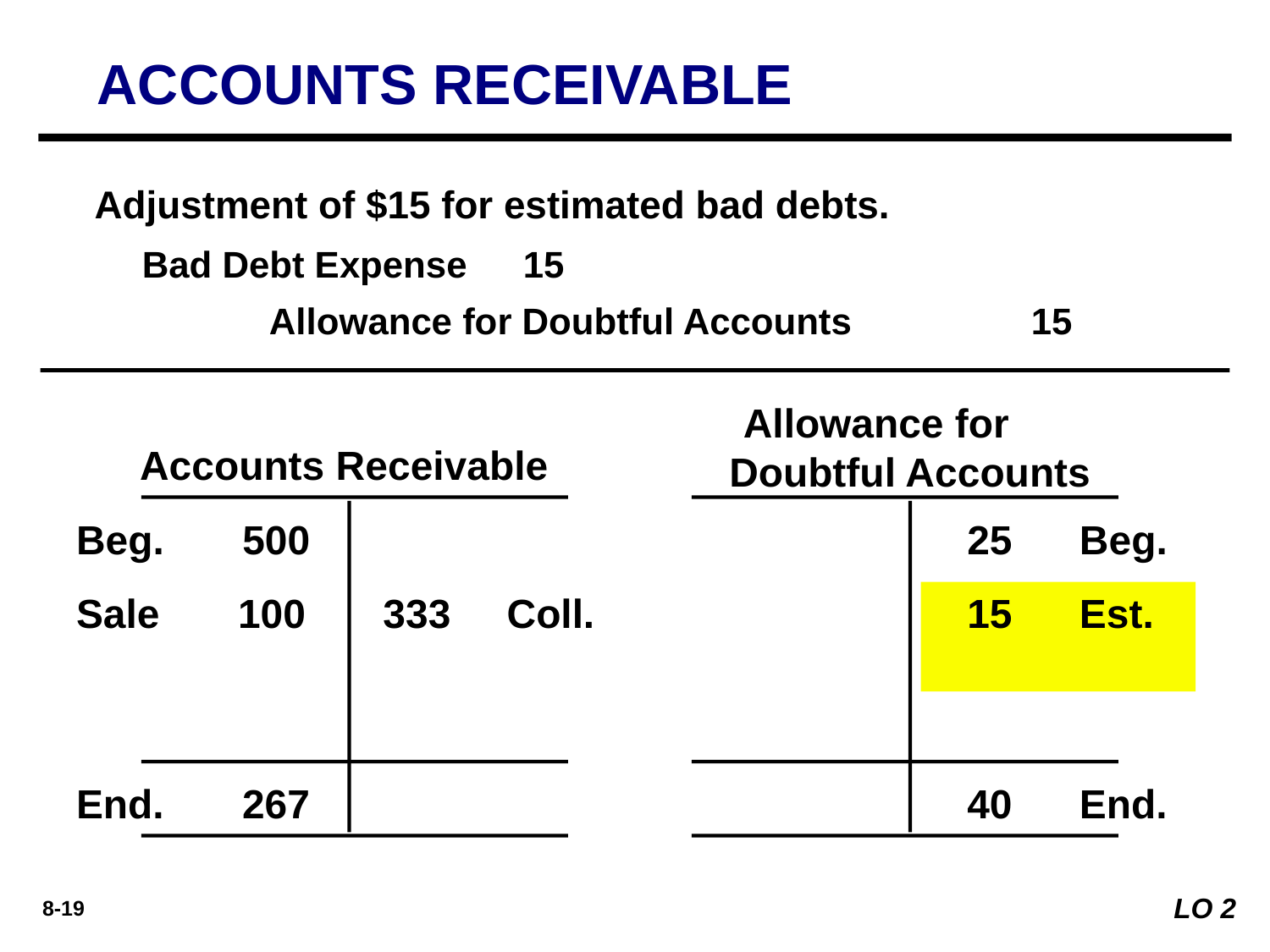

ACCOUNTS RECEIVABLE

Adjustment of $15 for estimated bad debts.
	Bad Debt Expense	15
		Allowance for Doubtful Accounts		15

Allowance for       Doubtful Accounts
Accounts Receivable

Beg.       500
   25      Beg.
Sale       100
333     Coll.
   15      Est.

End.       267
   40      End.

LO 2